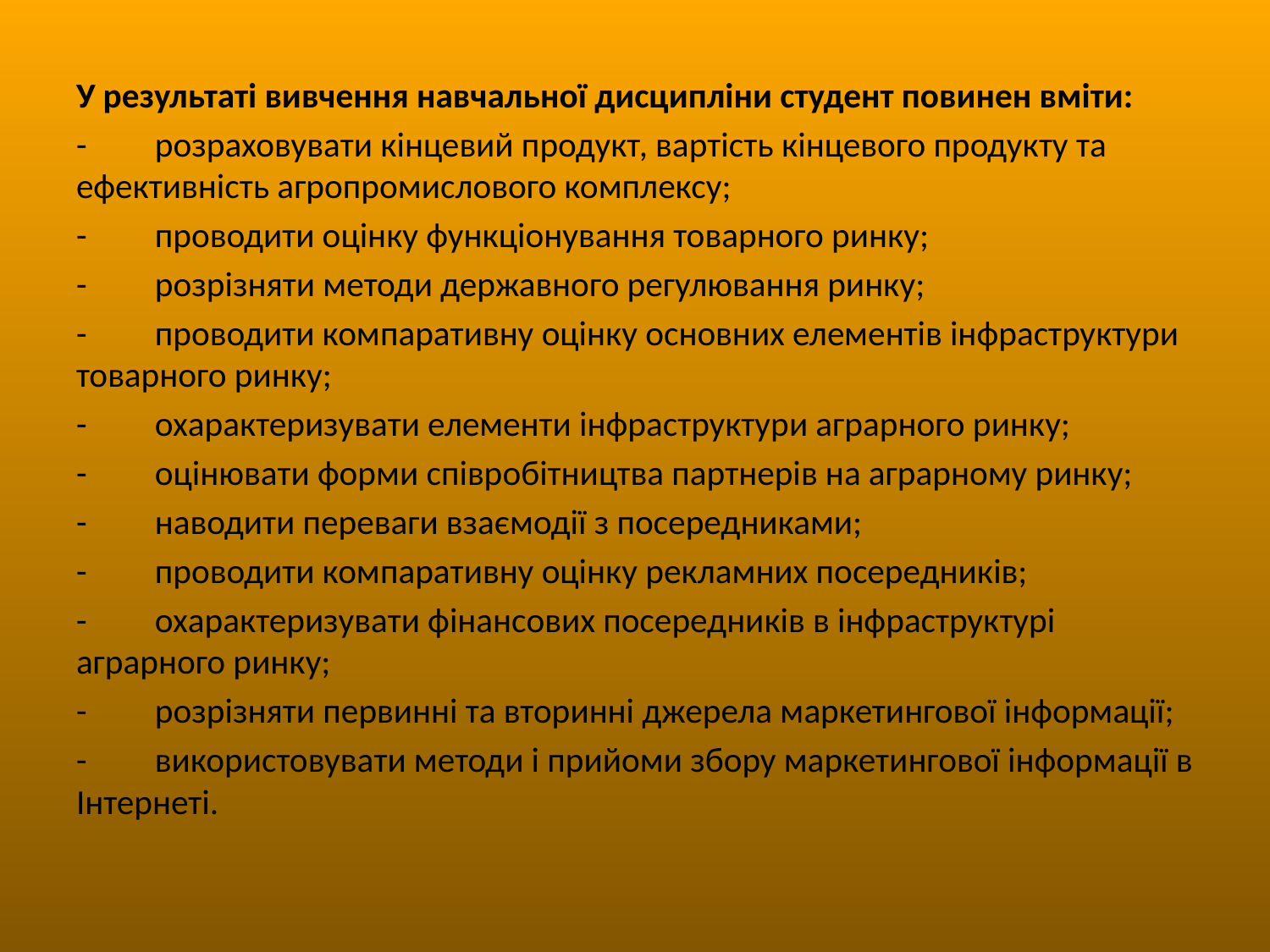

У результаті вивчення навчальної дисципліни студент повинен вміти:
-	розраховувати кінцевий продукт, вартість кінцевого продукту та ефективність агропромислового комплексу;
-	проводити оцінку функціонування товарного ринку;
-	розрізняти методи державного регулювання ринку;
-	проводити компаративну оцінку основних елементів інфраструктури товарного ринку;
-	охарактеризувати елементи інфраструктури аграрного ринку;
-	оцінювати форми співробітництва партнерів на аграрному ринку;
-	наводити переваги взаємодії з посередниками;
-	проводити компаративну оцінку рекламних посередників;
-	охарактеризувати фінансових посередників в інфраструктурі аграрного ринку;
-	розрізняти первинні та вторинні джерела маркетингової інформації;
-	використовувати методи і прийоми збору маркетингової інформації в Інтернеті.